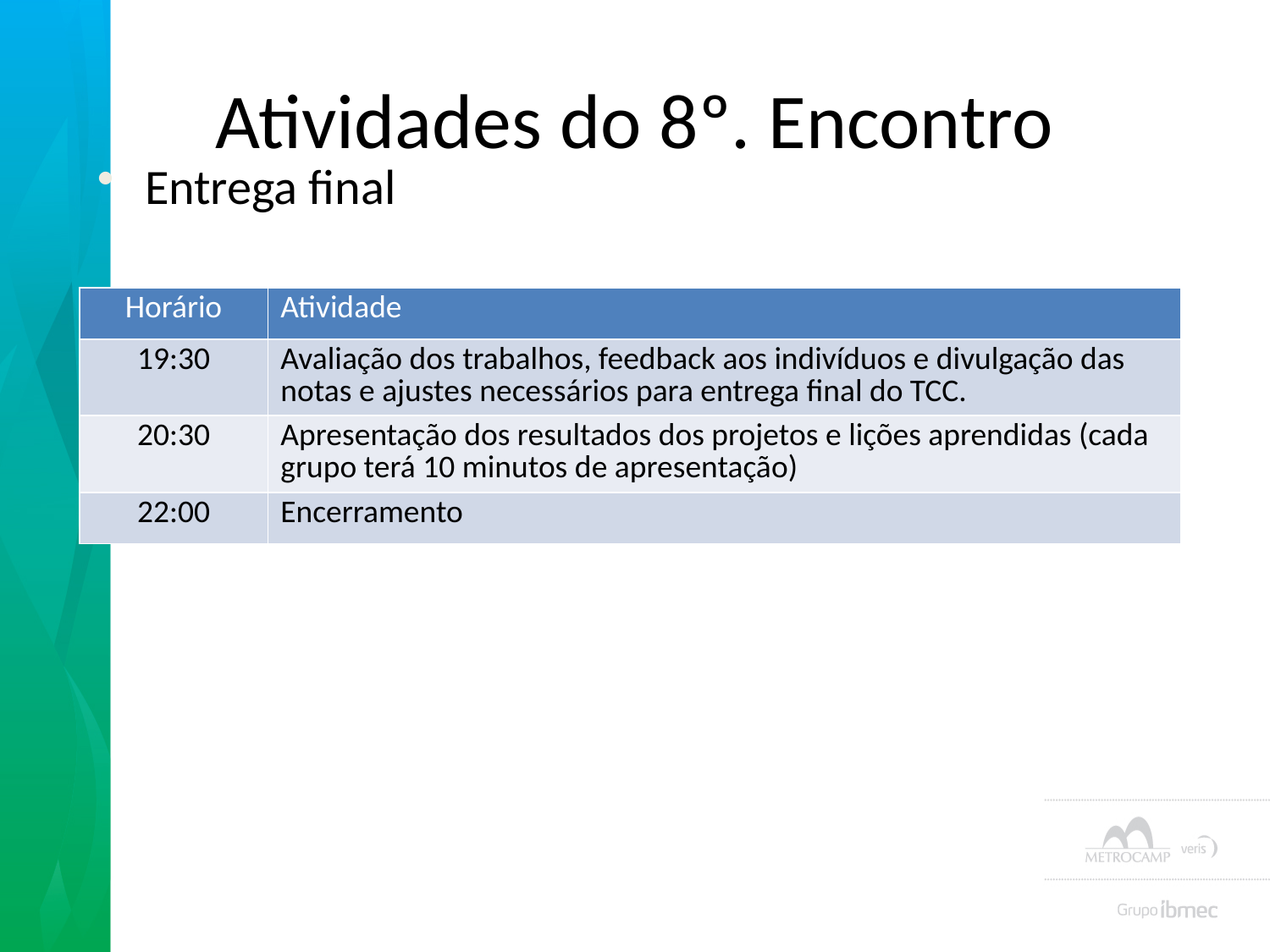

# Atividades do 8º. Encontro
Entrega final
| Horário | Atividade |
| --- | --- |
| 19:30 | Avaliação dos trabalhos, feedback aos indivíduos e divulgação das notas e ajustes necessários para entrega final do TCC. |
| 20:30 | Apresentação dos resultados dos projetos e lições aprendidas (cada grupo terá 10 minutos de apresentação) |
| 22:00 | Encerramento |